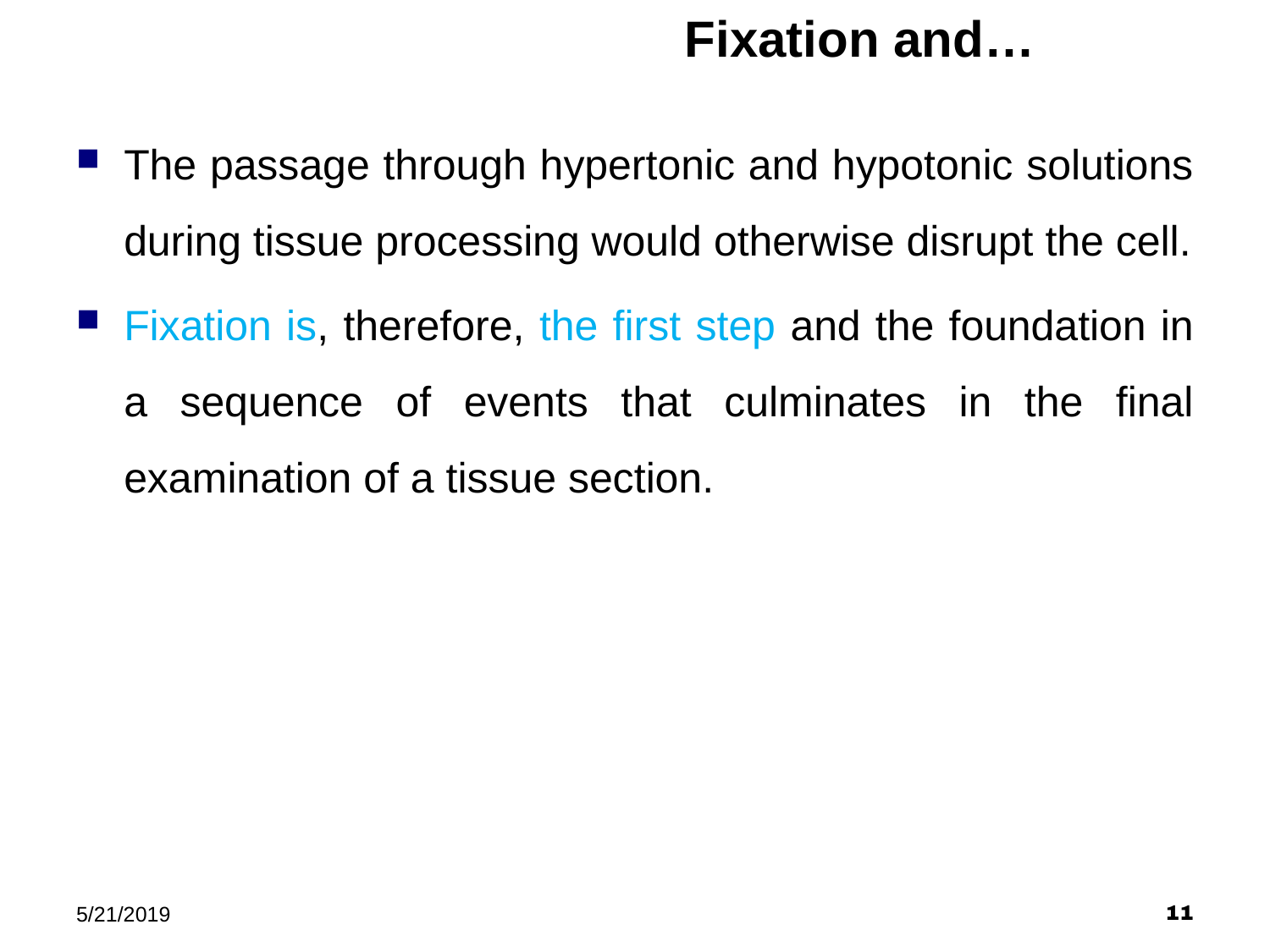

# Fixation and…
The passage through hypertonic and hypotonic solutions during tissue processing would otherwise disrupt the cell.
Fixation is, therefore, the first step and the foundation in a sequence of events that culminates in the final examination of a tissue section.

5/21/2019
11